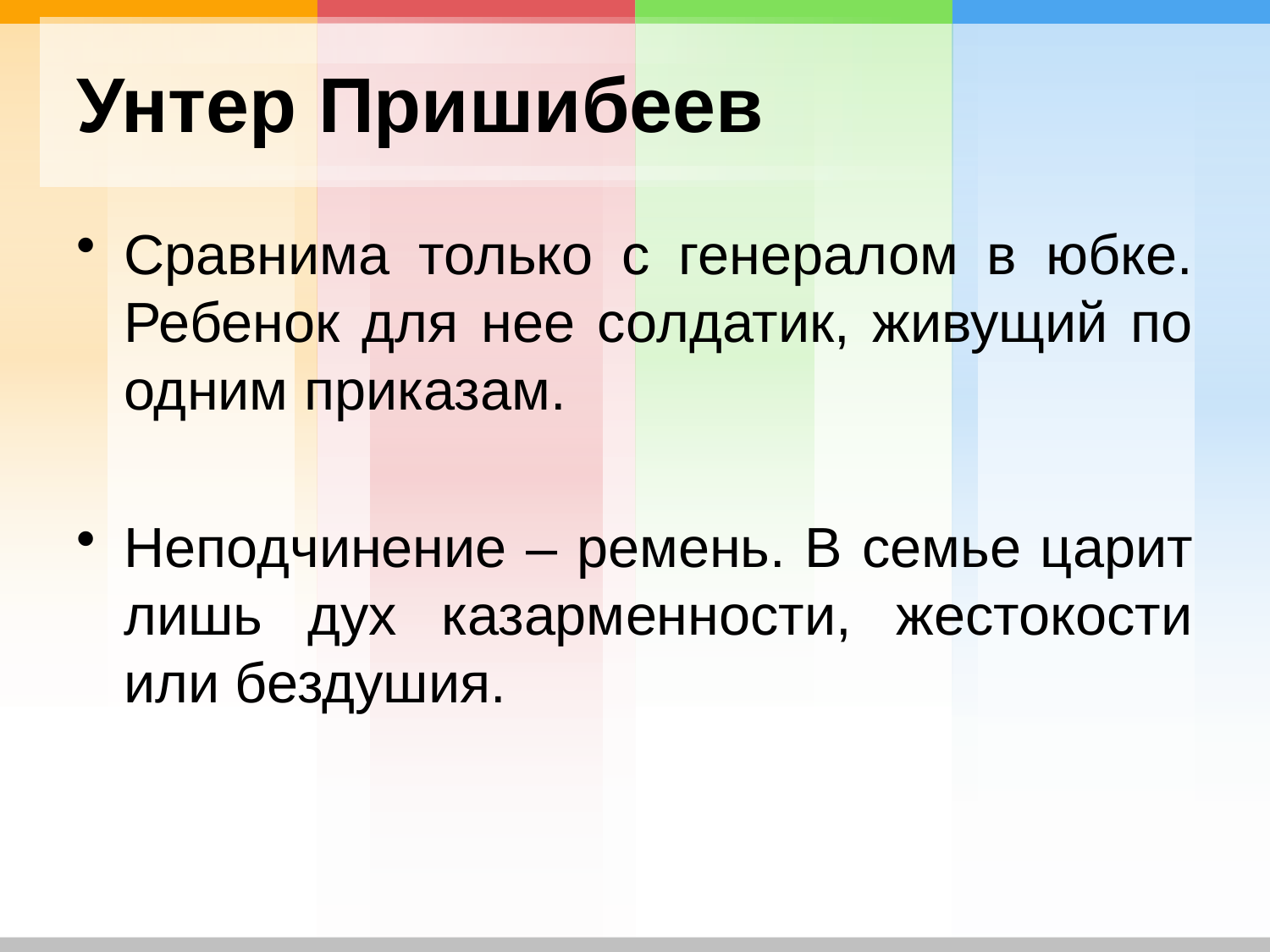

# Унтер Пришибеев
Сравнима только с генералом в юбке. Ребенок для нее солдатик, живущий по одним приказам.

Неподчинение – ремень. В семье царит лишь дух казарменности, жестокости или бездушия.